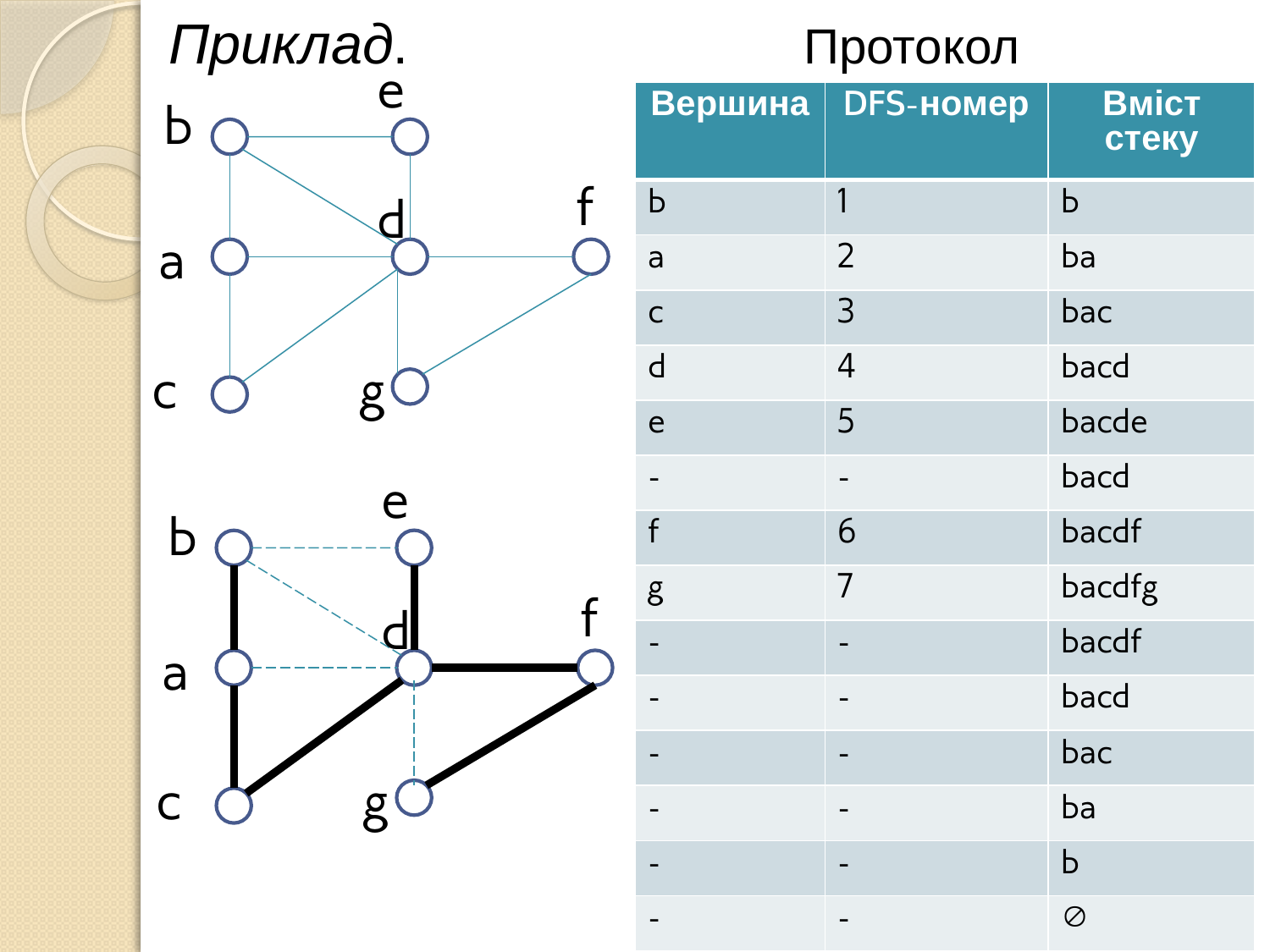

Приклад.				Протокол
e
b

f
d
a

c
g

| Вершина | DFS-номер | Вміст стеку |
| --- | --- | --- |
| b | 1 | b |
| a | 2 | ba |
| c | 3 | bac |
| d | 4 | bacd |
| e | 5 | bacde |
| - | - | bacd |
| f | 6 | bacdf |
| g | 7 | bacdfg |
| - | - | bacdf |
| - | - | bacd |
| - | - | bac |
| - | - | ba |
| - | - | b |
| - | - | ∅ |
e
b

f
d
a

c
g